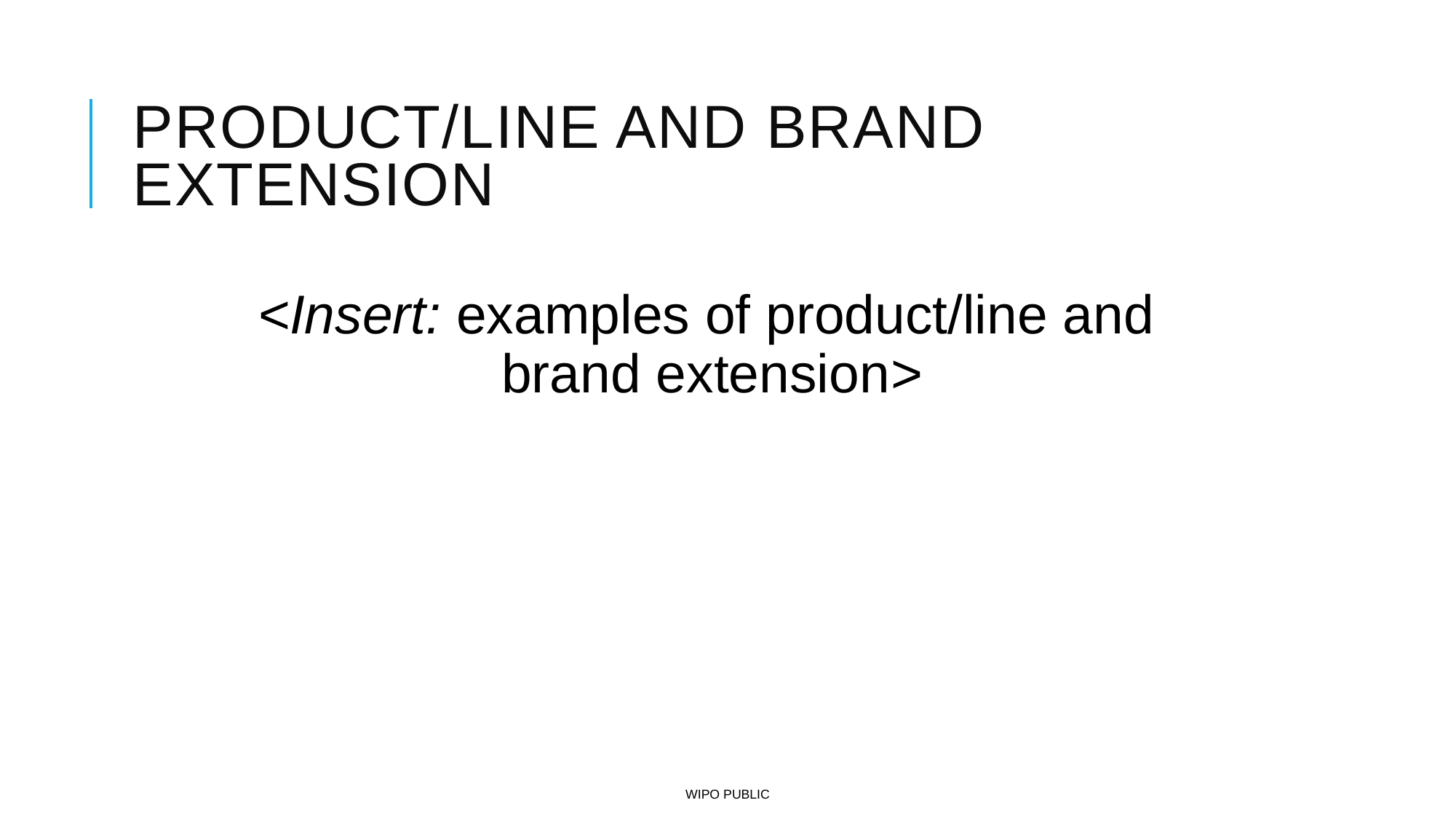

# Product/line and brand extension

<Insert: examples of product/line and brand extension>